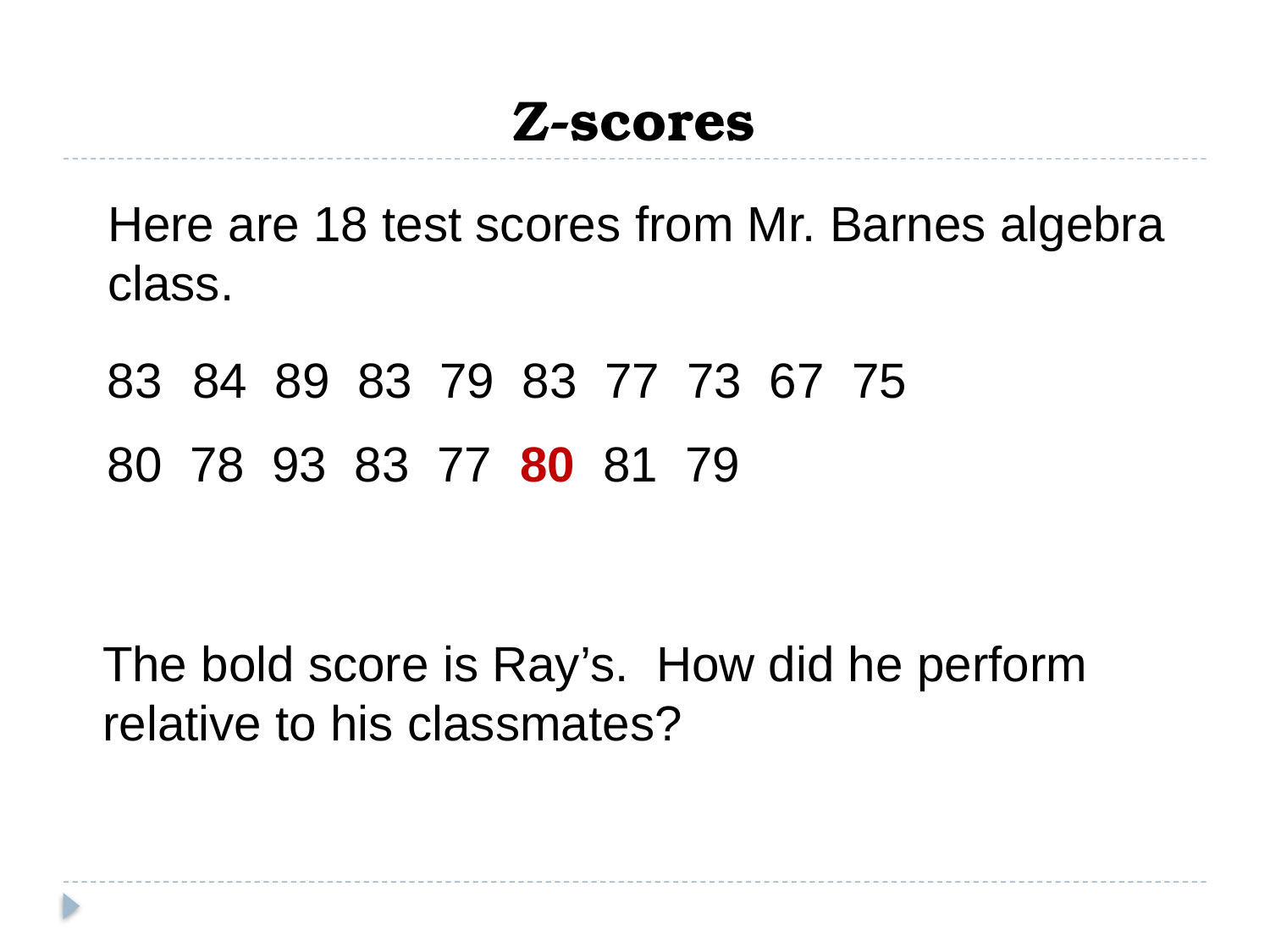

# Z-scores
Here are 18 test scores from Mr. Barnes algebra class.
 84  89  83  79  83  77  73  67  75
80  78  93  83  77  80  81  79
The bold score is Ray’s.  How did he perform relative to his classmates?